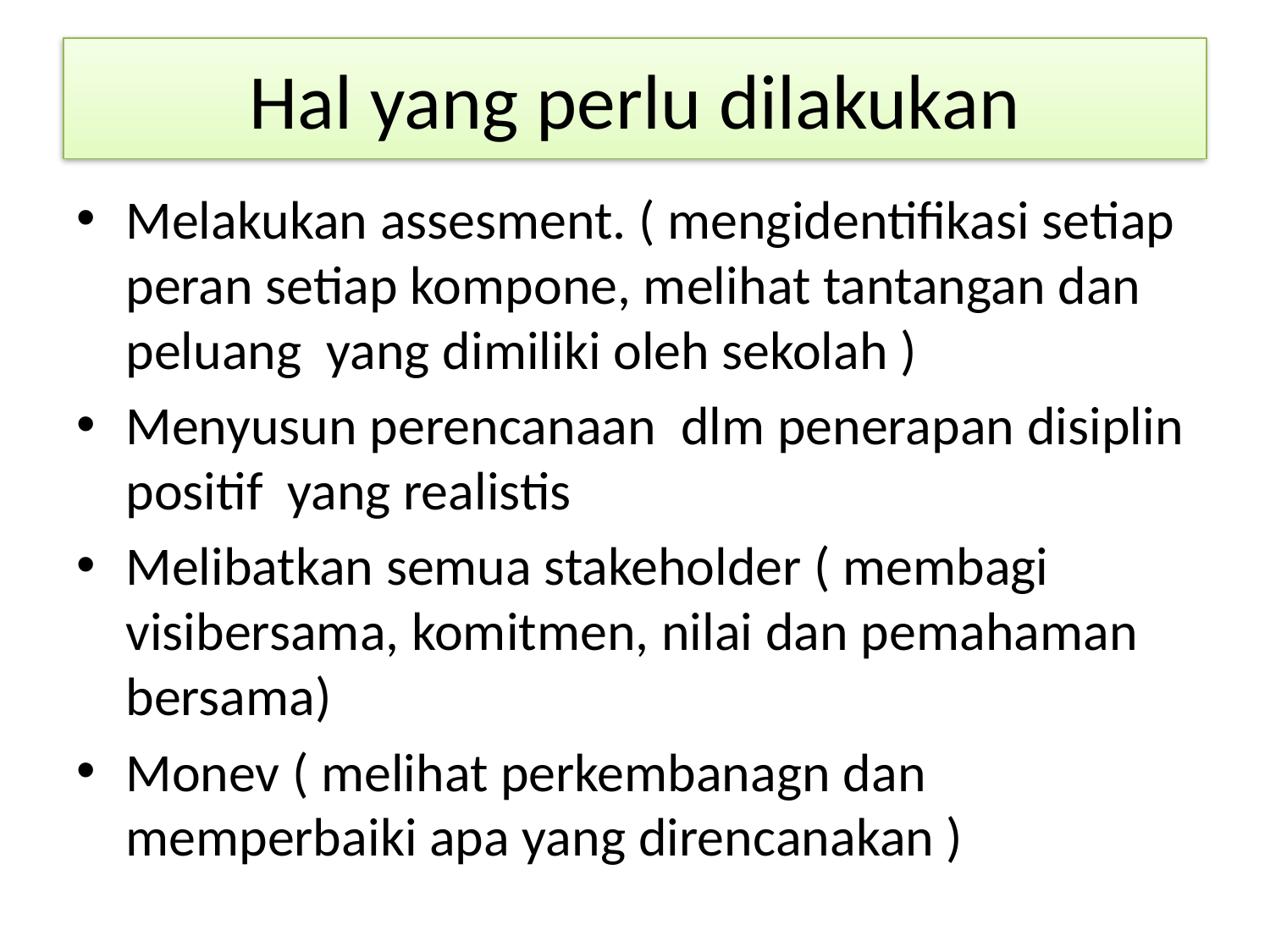

# Hal yang perlu dilakukan
Melakukan assesment. ( mengidentifikasi setiap peran setiap kompone, melihat tantangan dan peluang  yang dimiliki oleh sekolah )
Menyusun perencanaan  dlm penerapan disiplin positif  yang realistis
Melibatkan semua stakeholder ( membagi visibersama, komitmen, nilai dan pemahaman bersama)
Monev ( melihat perkembanagn dan memperbaiki apa yang direncanakan )